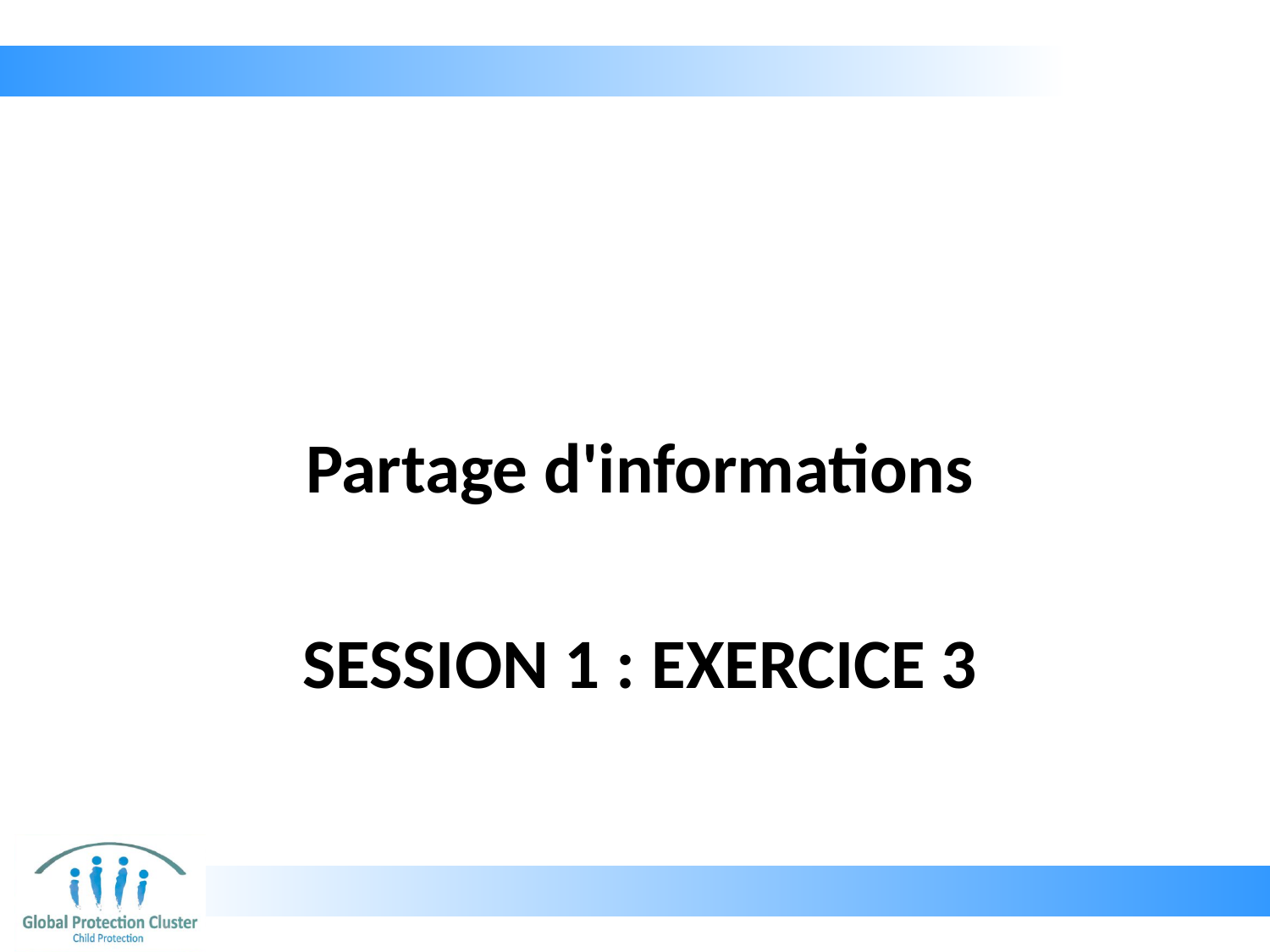

Partage d'informations

# SESSION 1 : EXERCICE 3